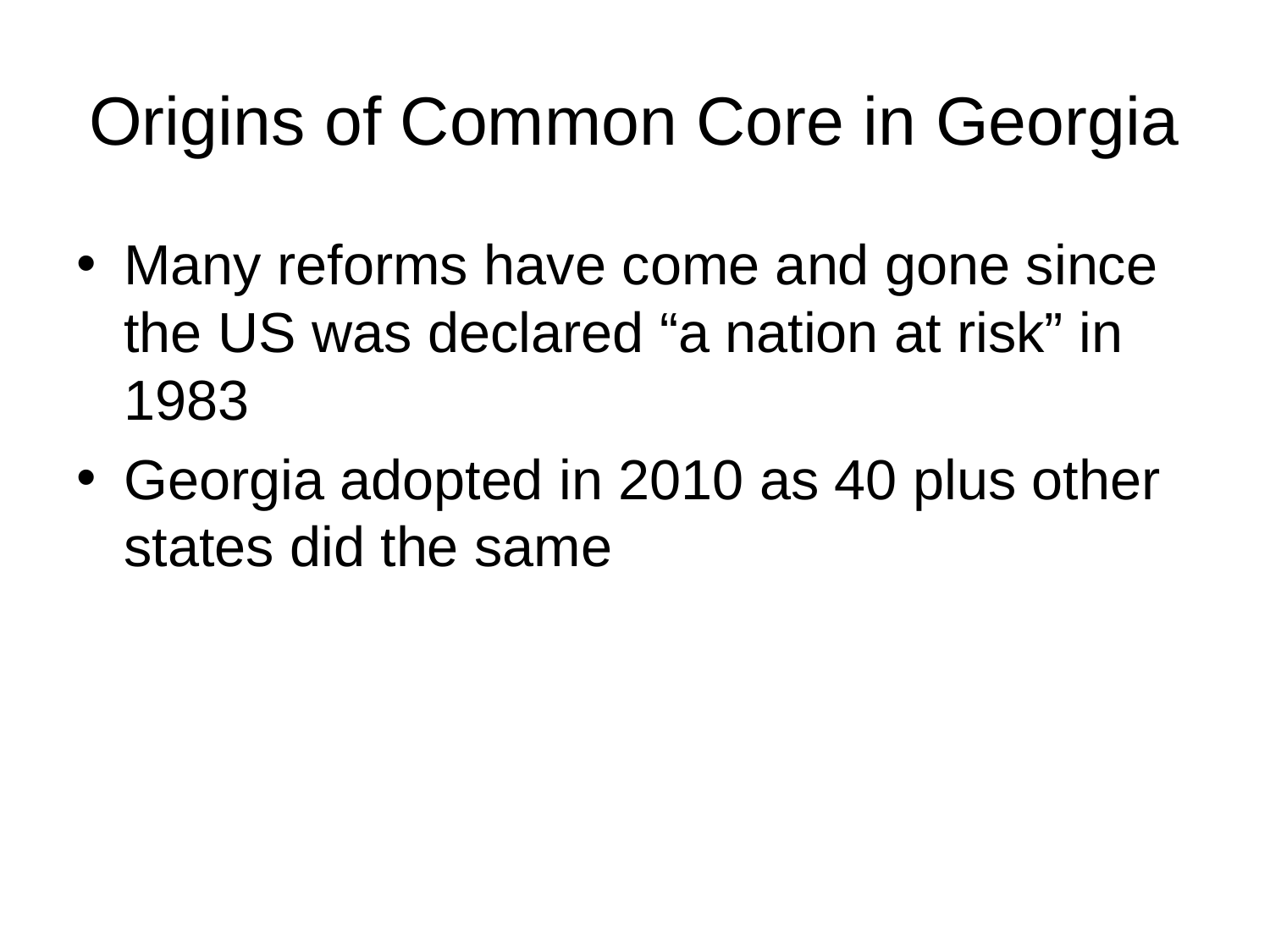

# Origins of Common Core in Georgia
Many reforms have come and gone since the US was declared “a nation at risk” in 1983
Georgia adopted in 2010 as 40 plus other states did the same